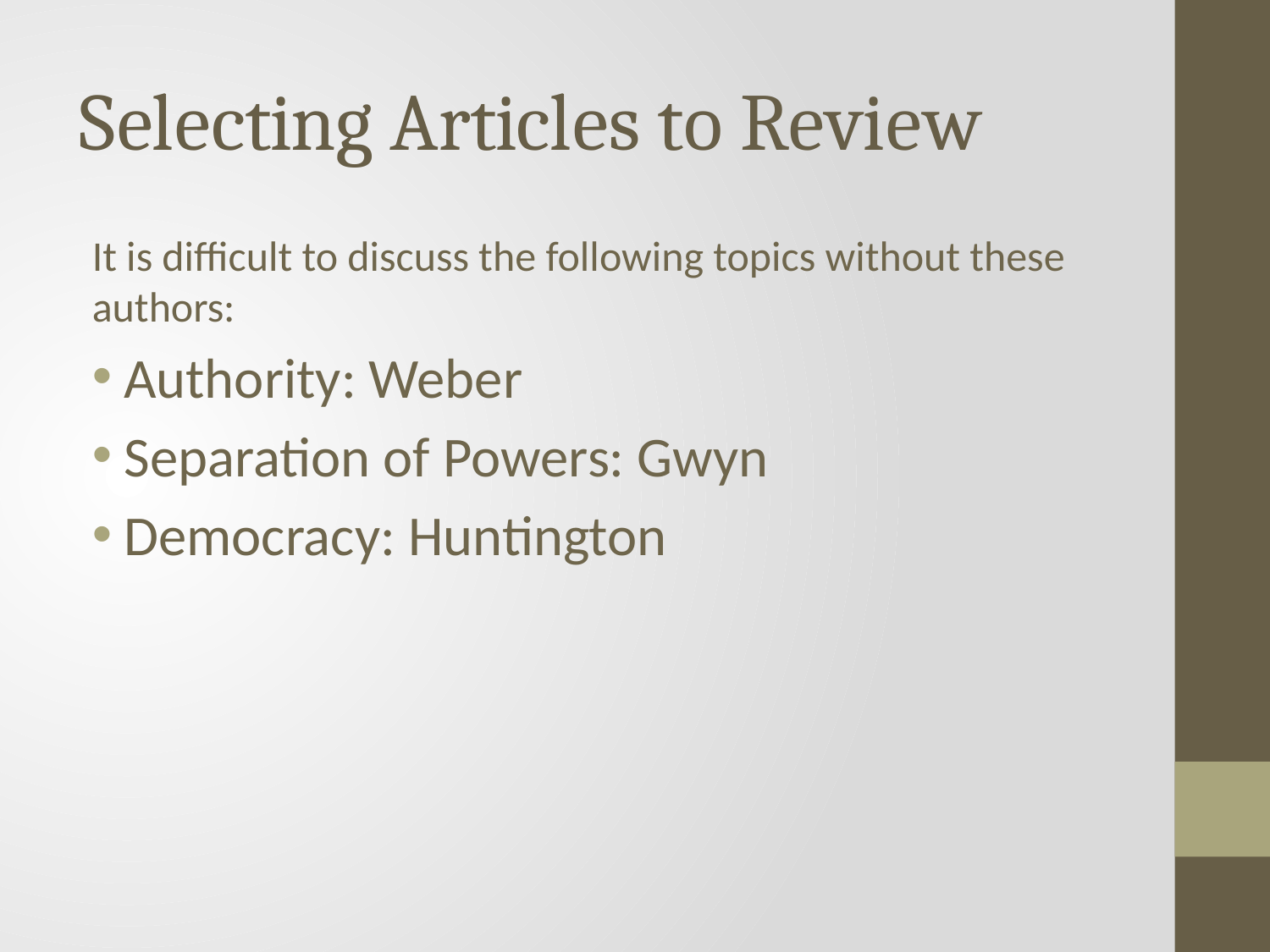

# Selecting Articles to Review
It is difficult to discuss the following topics without these authors:
Authority: Weber
Separation of Powers: Gwyn
Democracy: Huntington